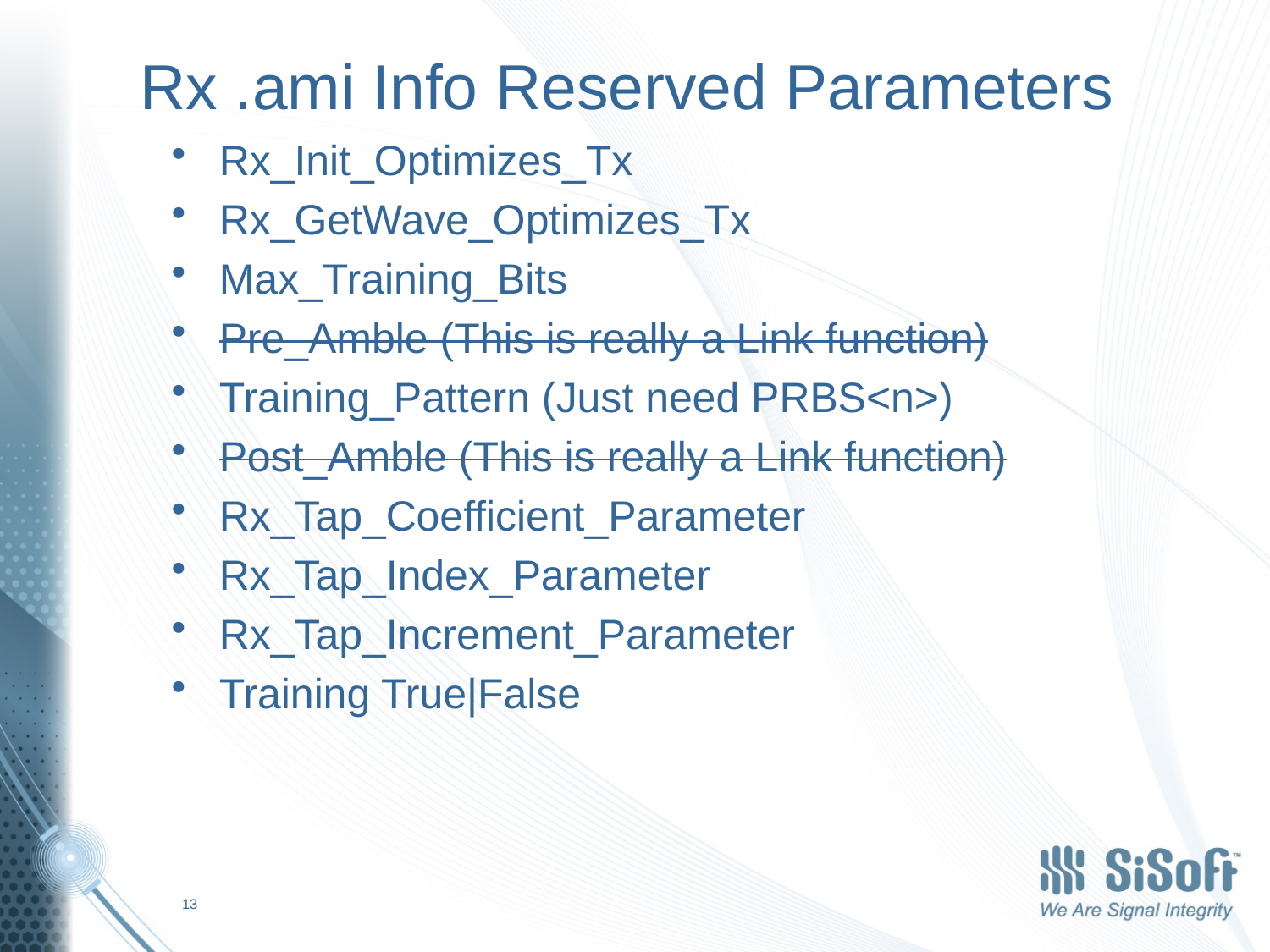

# Rx .ami Info Reserved Parameters
Rx_Init_Optimizes_Tx
Rx_GetWave_Optimizes_Tx
Max_Training_Bits
Pre_Amble (This is really a Link function)
Training_Pattern (Just need PRBS<n>)
Post_Amble (This is really a Link function)
Rx_Tap_Coefficient_Parameter
Rx_Tap_Index_Parameter
Rx_Tap_Increment_Parameter
Training True|False

13